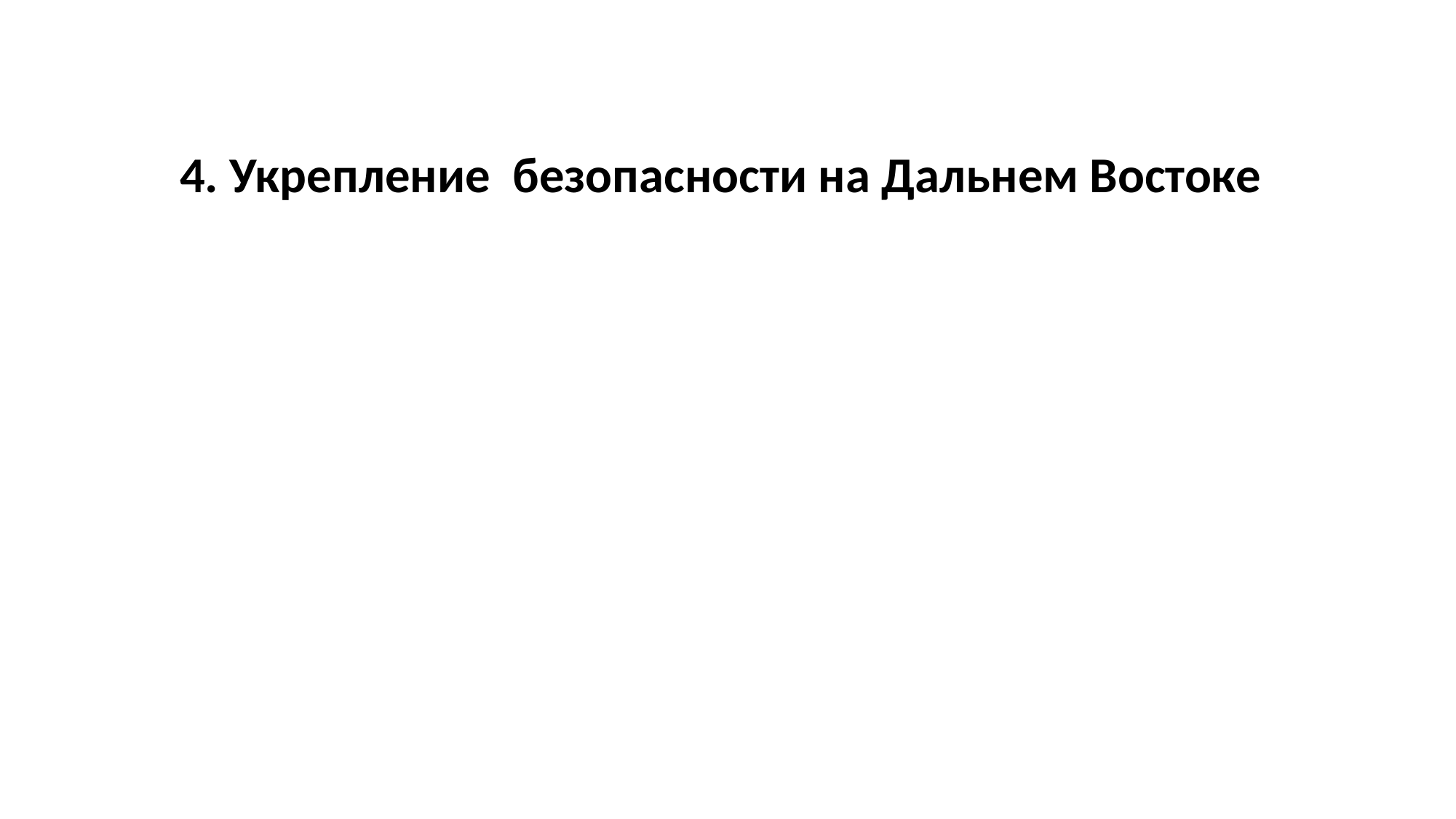

# 4. Укрепление  безопасности на Дальнем Востоке